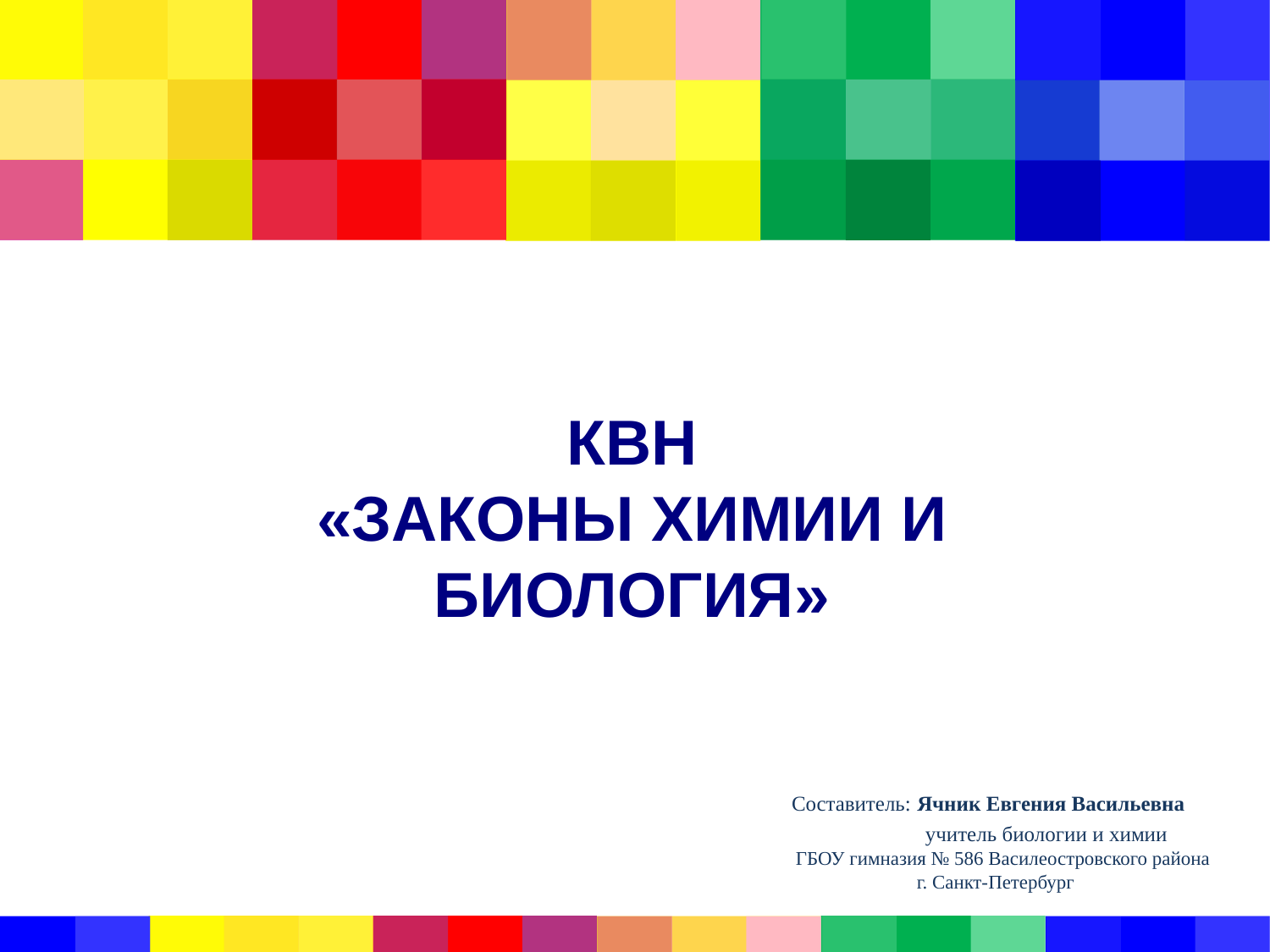

# КВН «ЗАКОНЫ ХИМИИ И БИОЛОГИЯ»
           Составитель: Ячник Евгения Васильевна
                                    учитель биологии и химии
                  ГБОУ гимназия № 586 Василеостровского района
               г. Санкт-Петербург